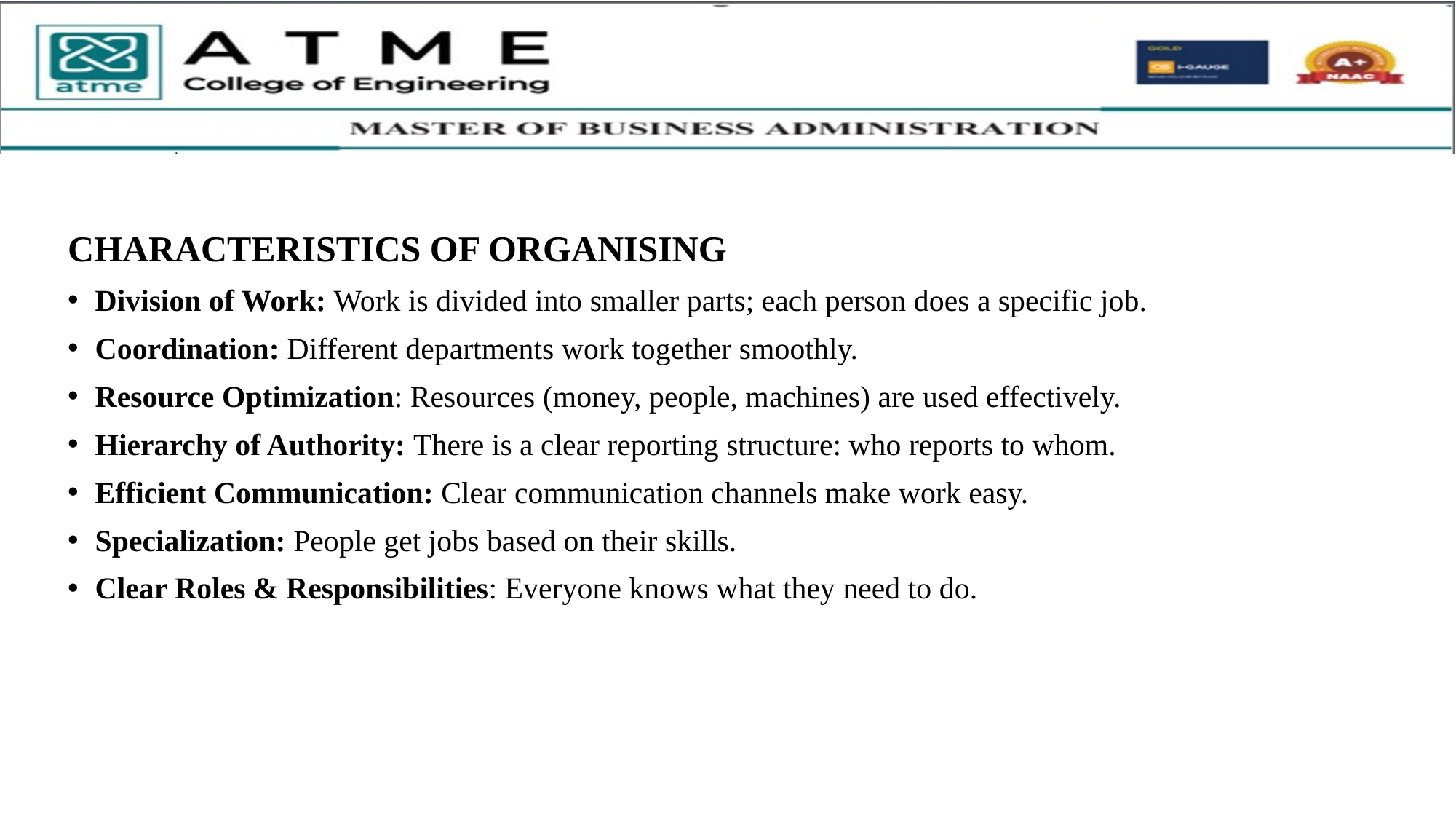

CHARACTERISTICS OF ORGANISING
Division of Work: Work is divided into smaller parts; each person does a specific job.
Coordination: Different departments work together smoothly.
Resource Optimization: Resources (money, people, machines) are used effectively.
Hierarchy of Authority: There is a clear reporting structure: who reports to whom.
Efficient Communication: Clear communication channels make work easy.
Specialization: People get jobs based on their skills.
Clear Roles & Responsibilities: Everyone knows what they need to do.